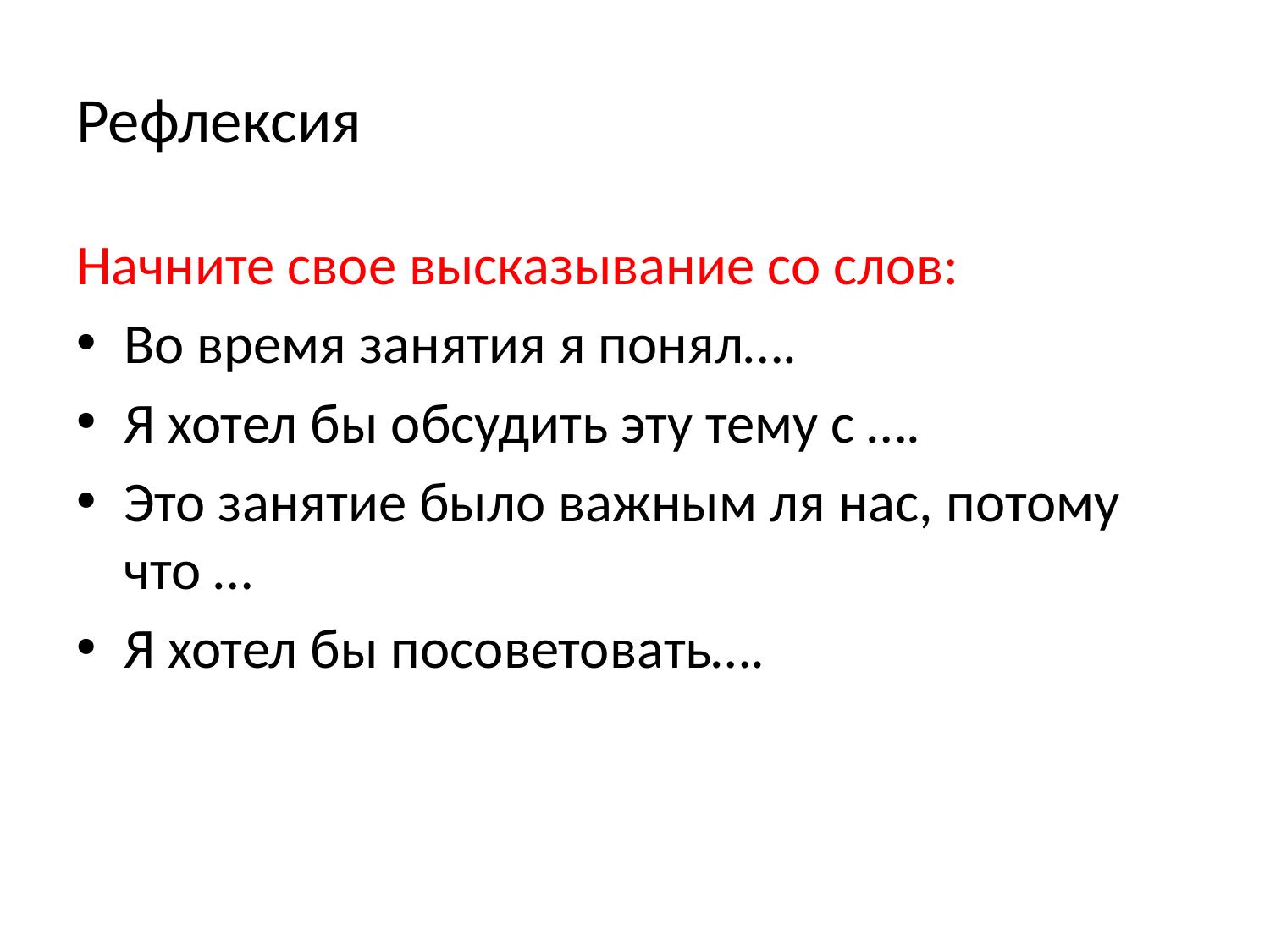

# Рефлексия
Начните свое высказывание со слов:
Во время занятия я понял….
Я хотел бы обсудить эту тему с ….
Это занятие было важным ля нас, потому что …
Я хотел бы посоветовать….